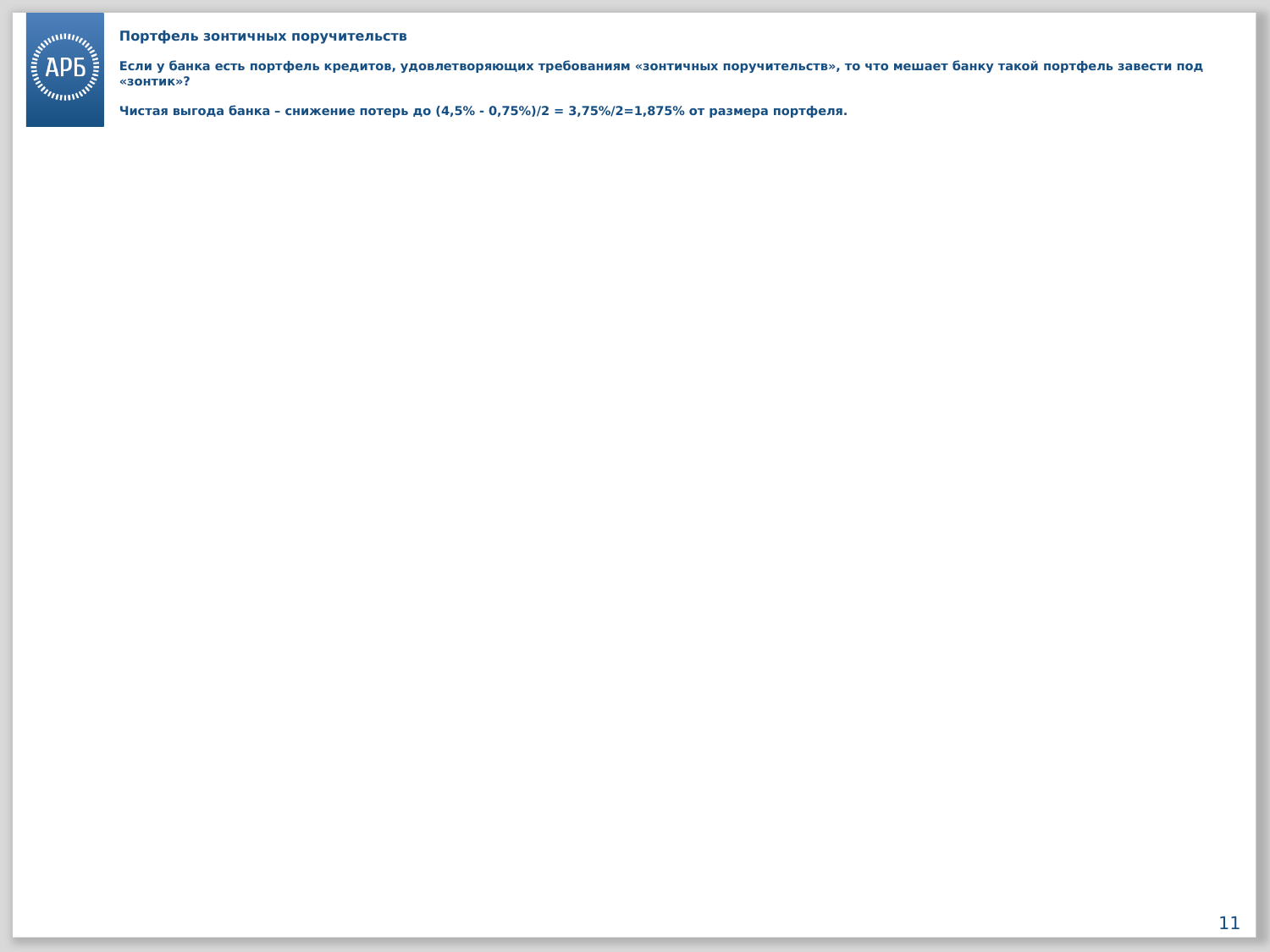

# Портфель зонтичных поручительств Если у банка есть портфель кредитов, удовлетворяющих требованиям «зонтичных поручительств», то что мешает банку такой портфель завести под «зонтик»? Чистая выгода банка – снижение потерь до (4,5% - 0,75%)/2 = 3,75%/2=1,875% от размера портфеля.

11